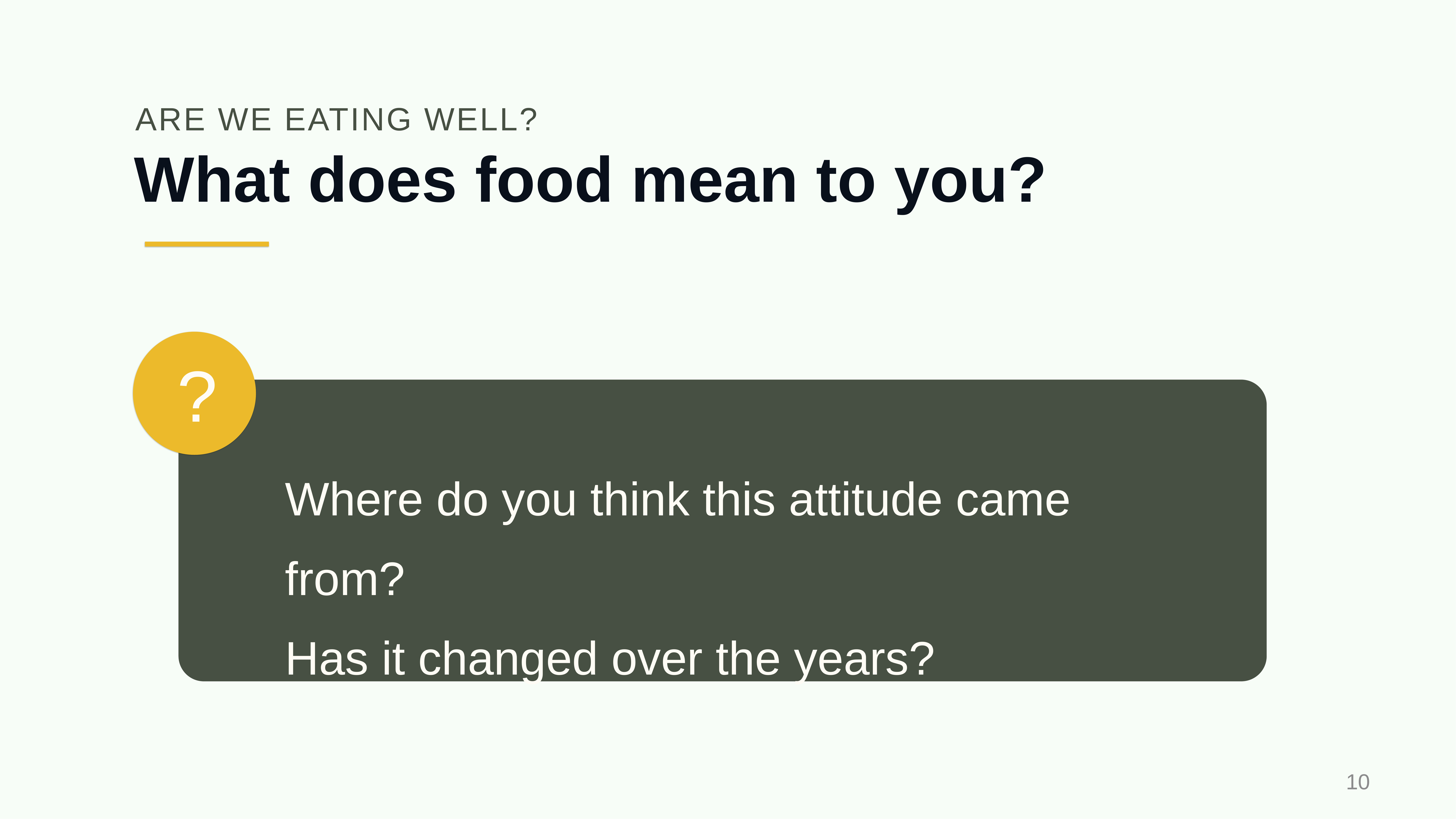

ARE WE EATING WELL?
# What does food mean to you?

?

Where do you think this attitude came from?
Has it changed over the years?
10